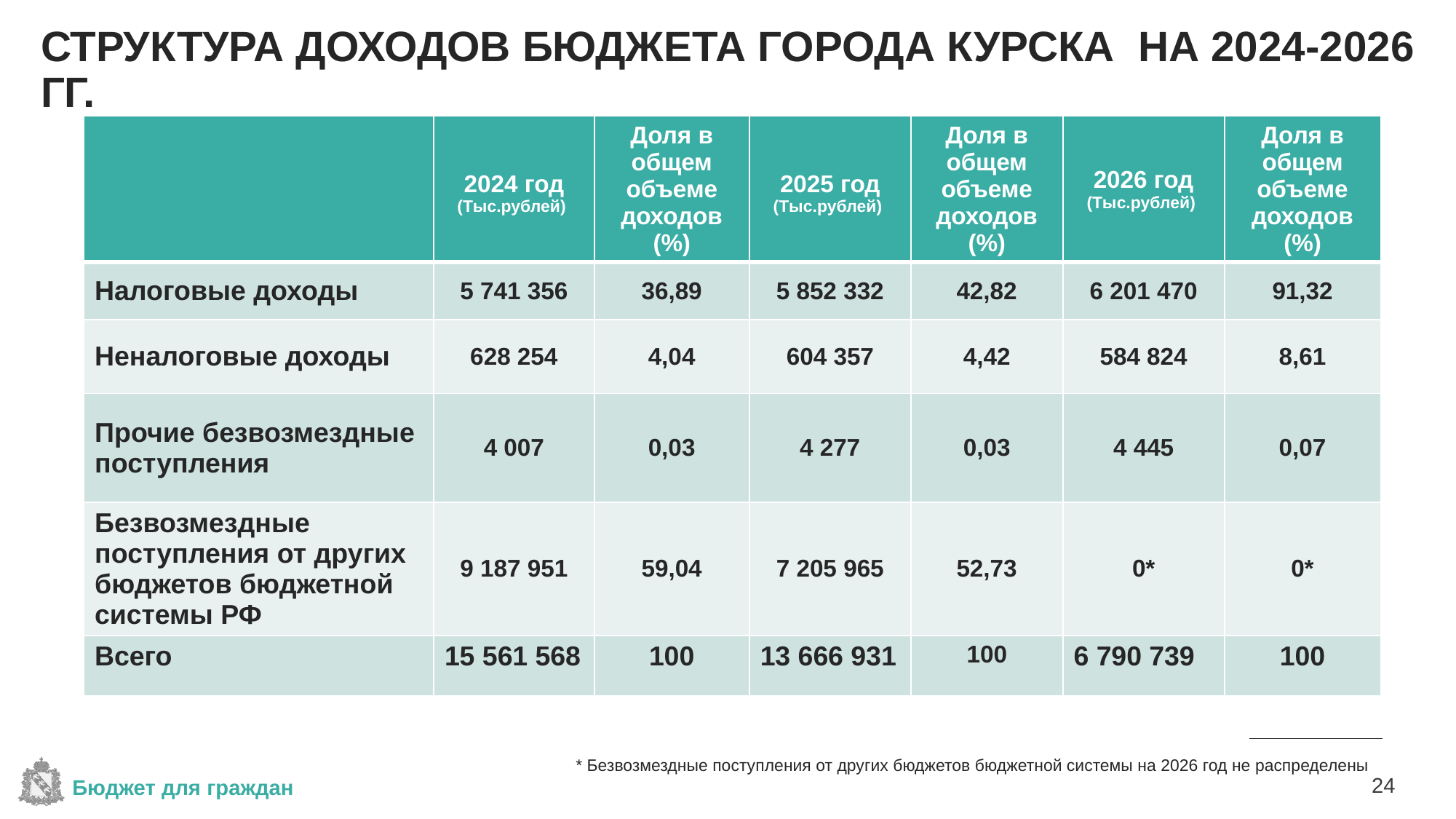

# СТРУКТУРА ДОХОДОВ БЮДЖЕТА ГОРОДА КУРСКА  НА 2024-2026 ГГ.
|  | 2024 год (Тыс.рублей) | Доля в общем объеме доходов (%) | 2025 год (Тыс.рублей) | Доля в общем объеме доходов (%) | 2026 год (Тыс.рублей) | Доля в общем объеме доходов (%) |
| --- | --- | --- | --- | --- | --- | --- |
| Налоговые доходы | 5 741 356 | 36,89 | 5 852 332 | 42,82 | 6 201 470 | 91,32 |
| Неналоговые доходы | 628 254 | 4,04 | 604 357 | 4,42 | 584 824 | 8,61 |
| Прочие безвозмездные поступления | 4 007 | 0,03 | 4 277 | 0,03 | 4 445 | 0,07 |
| Безвозмездные поступления от других бюджетов бюджетной системы РФ | 9 187 951 | 59,04 | 7 205 965 | 52,73 | 0\* | 0\* |
| Всего | 15 561 568 | 100 | 13 666 931 | 100 | 6 790 739 | 100 |
* Безвозмездные поступления от других бюджетов бюджетной системы на 2026 год не распределены